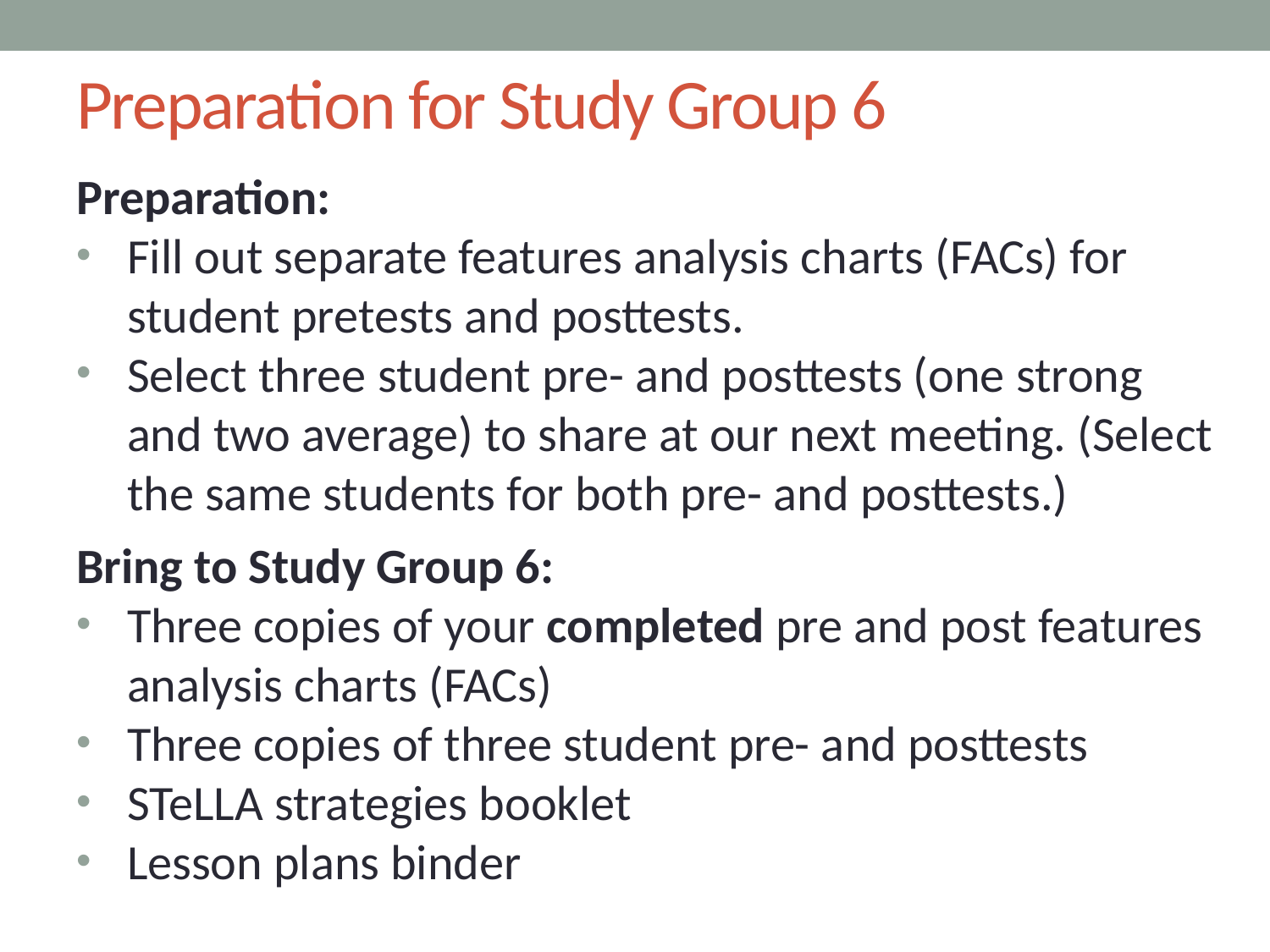

# Preparation for Study Group 6
Preparation:
Fill out separate features analysis charts (FACs) for student pretests and posttests.
Select three student pre- and posttests (one strong and two average) to share at our next meeting. (Select the same students for both pre- and posttests.)
Bring to Study Group 6:
Three copies of your completed pre and post features analysis charts (FACs)
Three copies of three student pre- and posttests
STeLLA strategies booklet
Lesson plans binder